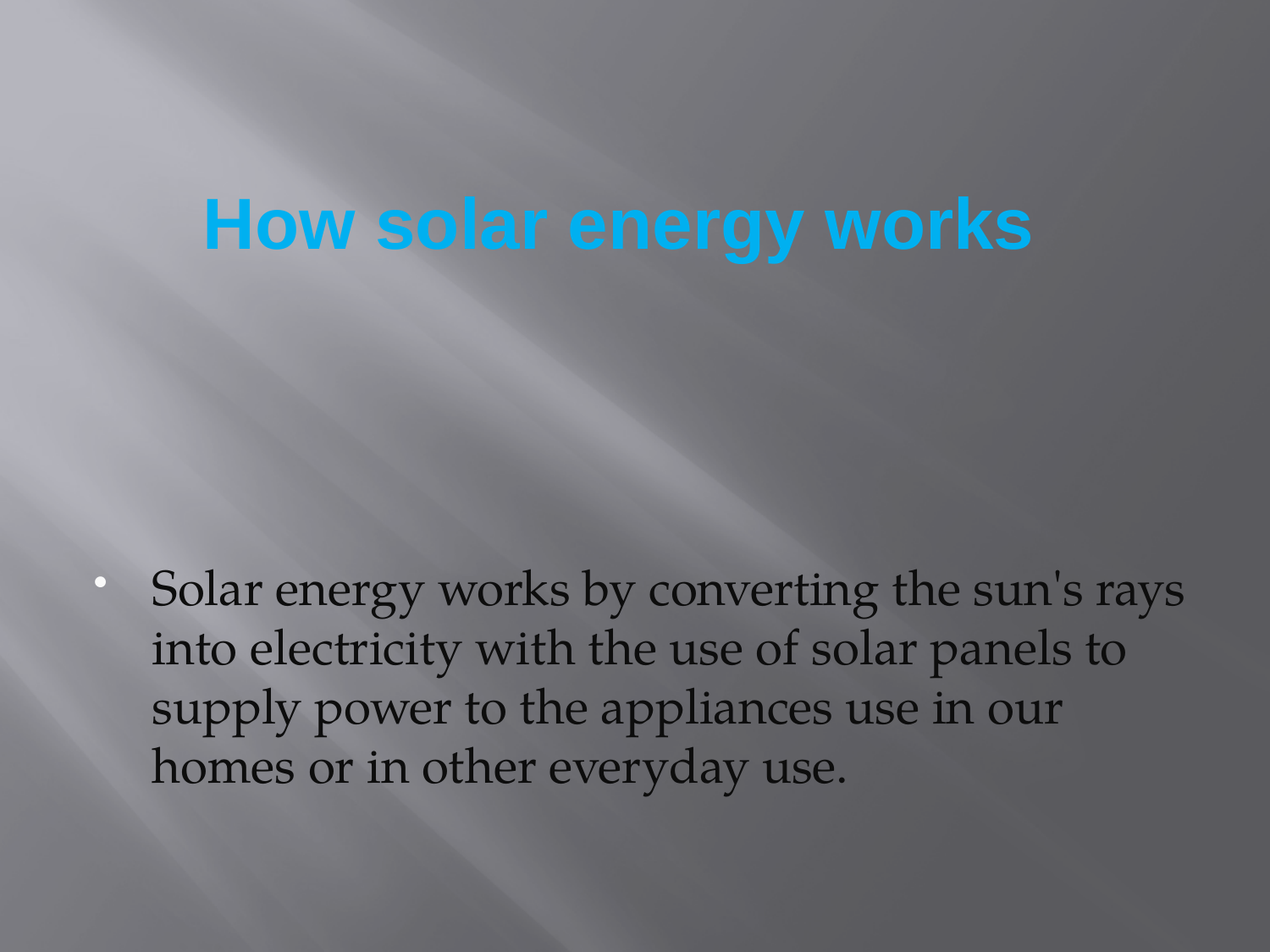

# How solar energy works
Solar energy works by converting the sun's rays into electricity with the use of solar panels to supply power to the appliances use in our homes or in other everyday use.